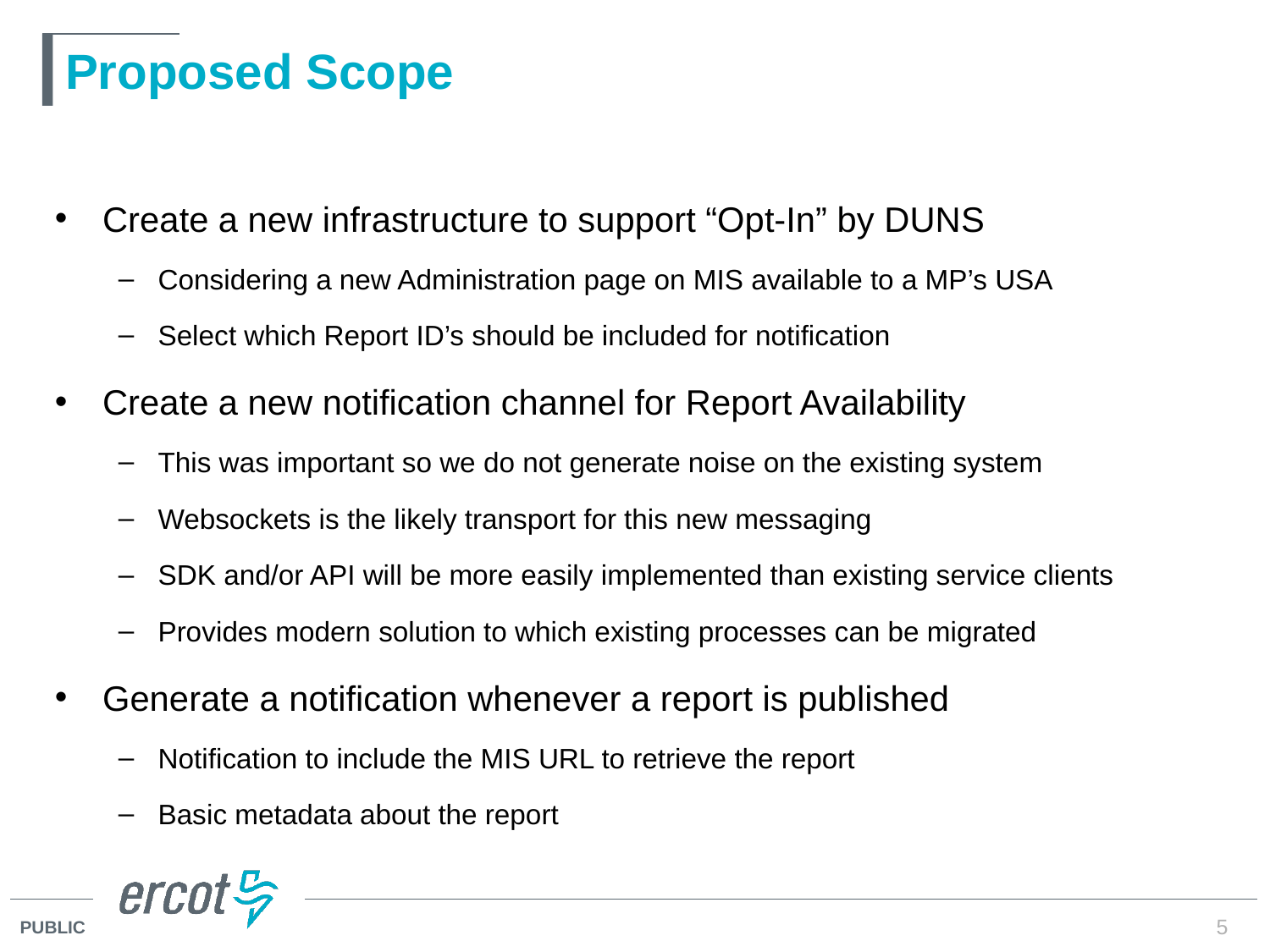

# Proposed Scope
Create a new infrastructure to support “Opt-In” by DUNS
Considering a new Administration page on MIS available to a MP’s USA
Select which Report ID’s should be included for notification
Create a new notification channel for Report Availability
This was important so we do not generate noise on the existing system
Websockets is the likely transport for this new messaging
SDK and/or API will be more easily implemented than existing service clients
Provides modern solution to which existing processes can be migrated
Generate a notification whenever a report is published
Notification to include the MIS URL to retrieve the report
Basic metadata about the report

5